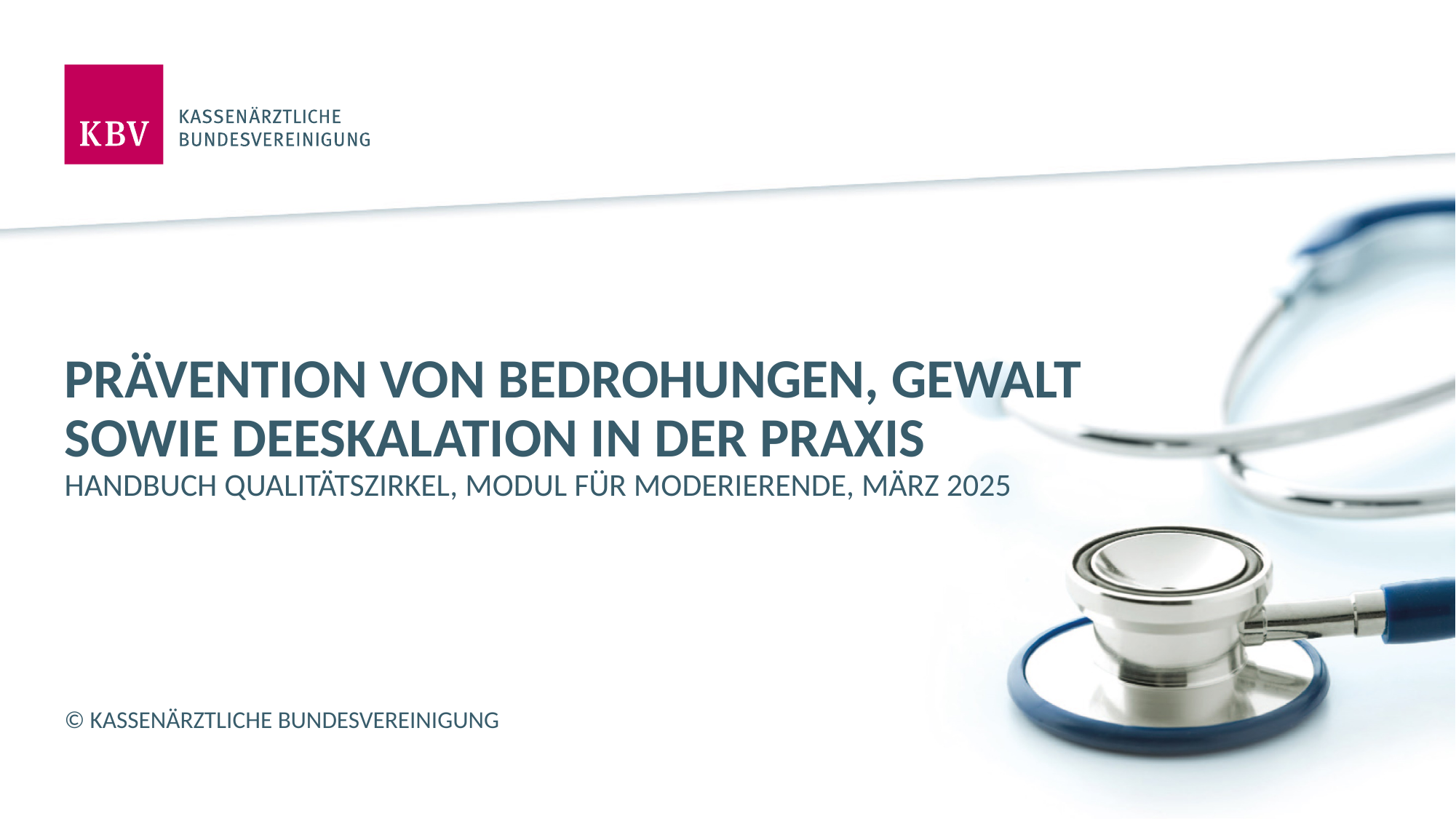

# Prävention von Bedrohungen, Gewalt sowie Deeskalation in der Praxis
Handbuch Qualitätszirkel, Modul für Moderierende, März 2025
© Kassenärztliche Bundesvereinigung

Titel der Präsentation wie auf Titelfolie
Seite 1
Veranstaltung/Bezeichnung & Datum wie auf Titelfolie